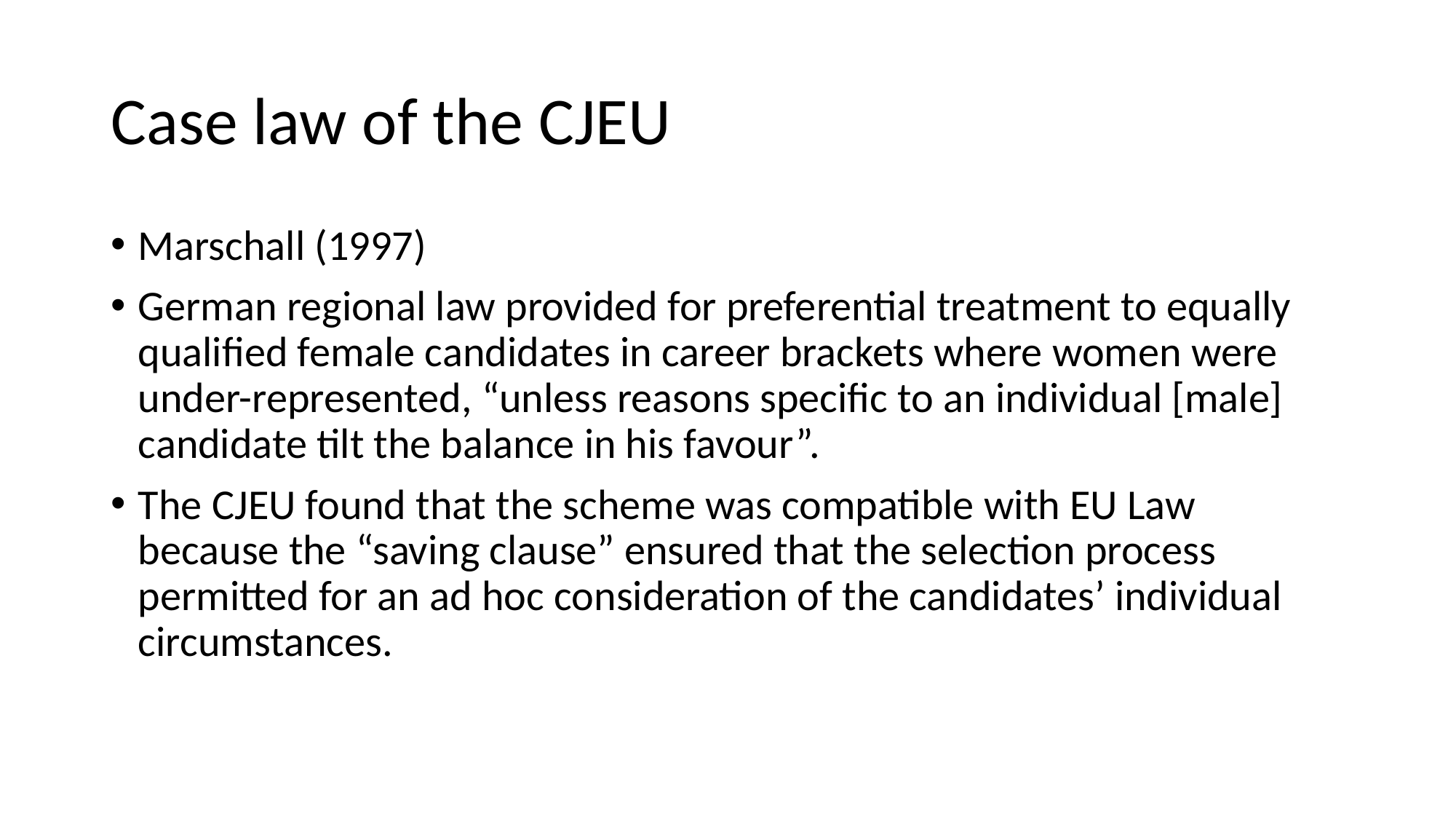

# Case law of the CJEU
Marschall (1997)
German regional law provided for preferential treatment to equally qualified female candidates in career brackets where women were under-represented, “unless reasons specific to an individual [male] candidate tilt the balance in his favour”.
The CJEU found that the scheme was compatible with EU Law because the “saving clause” ensured that the selection process permitted for an ad hoc consideration of the candidates’ individual circumstances.